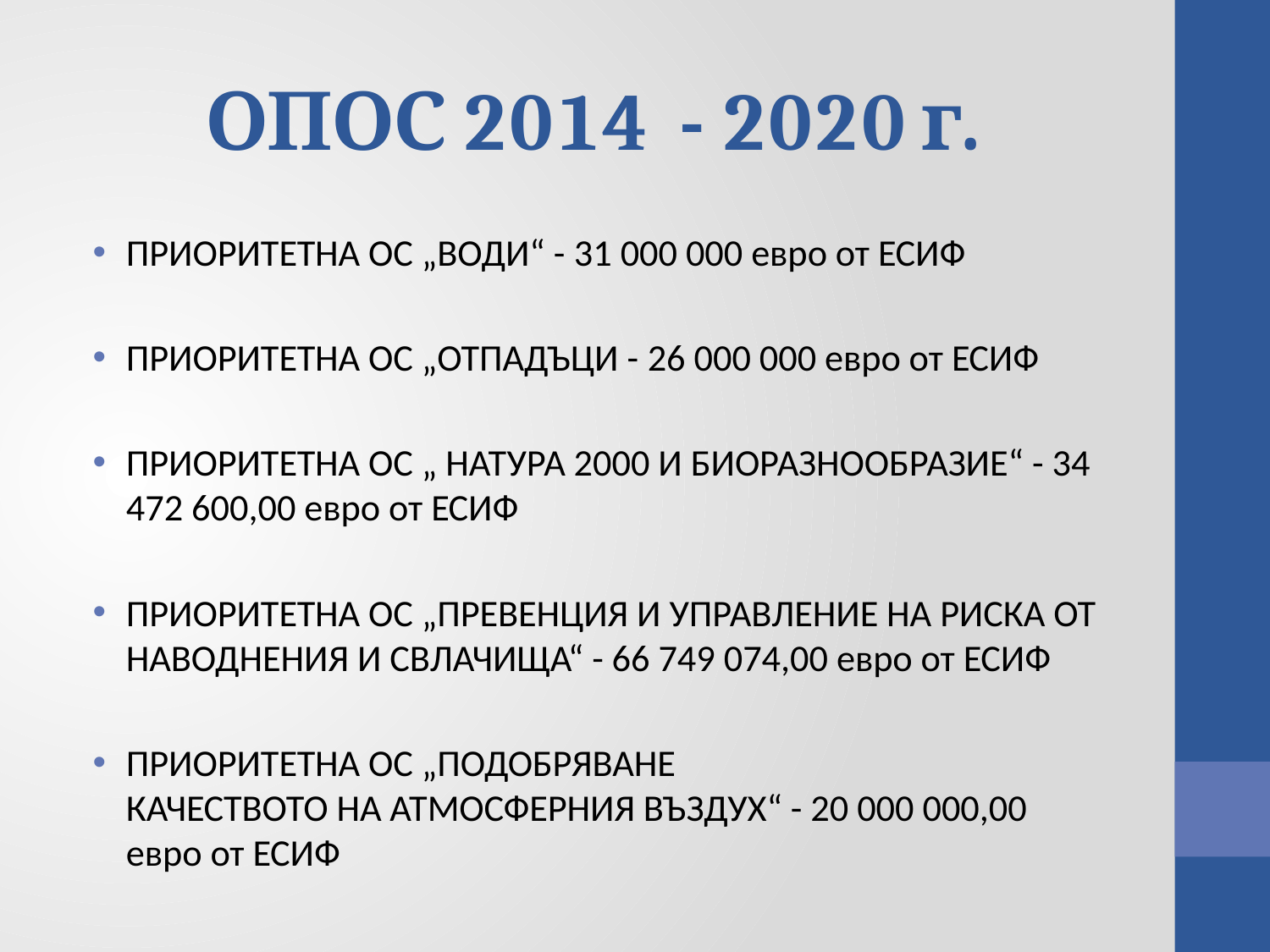

# ОПОС 2014  - 2020 г.
ПРИОРИТЕТНА ОС „ВОДИ“ - 31 000 000 евро от ЕСИФ

ПРИОРИТЕТНА ОС „ОТПАДЪЦИ - 26 000 000 евро от ЕСИФ

ПРИОРИТЕТНА ОС „ НАТУРА 2000 И БИОРАЗНООБРАЗИЕ“ - 34 472 600,00 евро от ЕСИФ

ПРИОРИТЕТНА ОС „ПРЕВЕНЦИЯ И УПРАВЛЕНИЕ НА РИСКА ОТ НАВОДНЕНИЯ И СВЛАЧИЩА“ - 66 749 074,00 евро от ЕСИФ

ПРИОРИТЕТНА ОС „ПОДОБРЯВАНЕ
КАЧЕСТВОТО НА АТМОСФЕРНИЯ ВЪЗДУХ“ - 20 000 000,00 евро от ЕСИФ